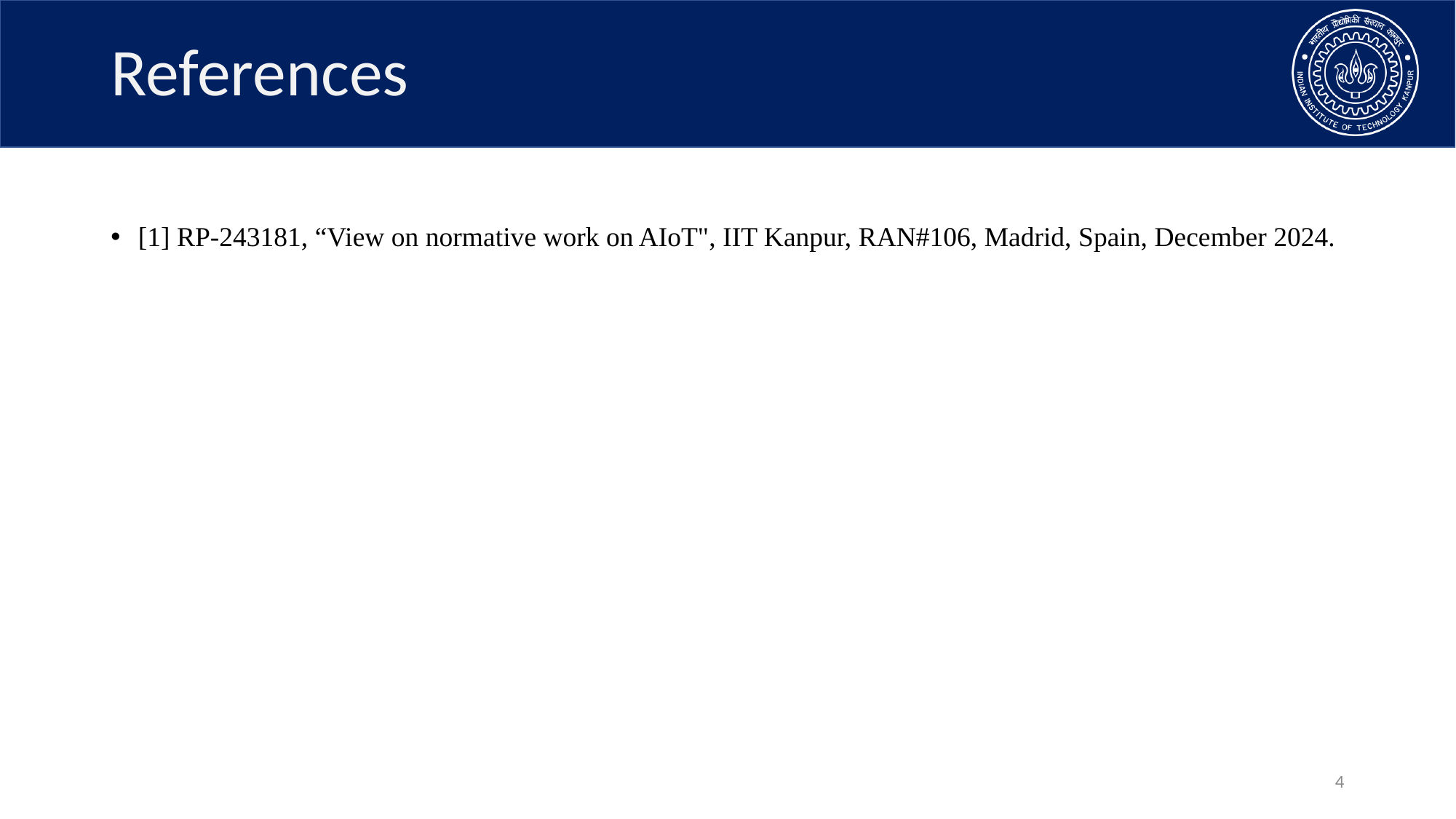

# References
[1] RP-243181, “View on normative work on AIoT", IIT Kanpur, RAN#106, Madrid, Spain, December 2024.

4